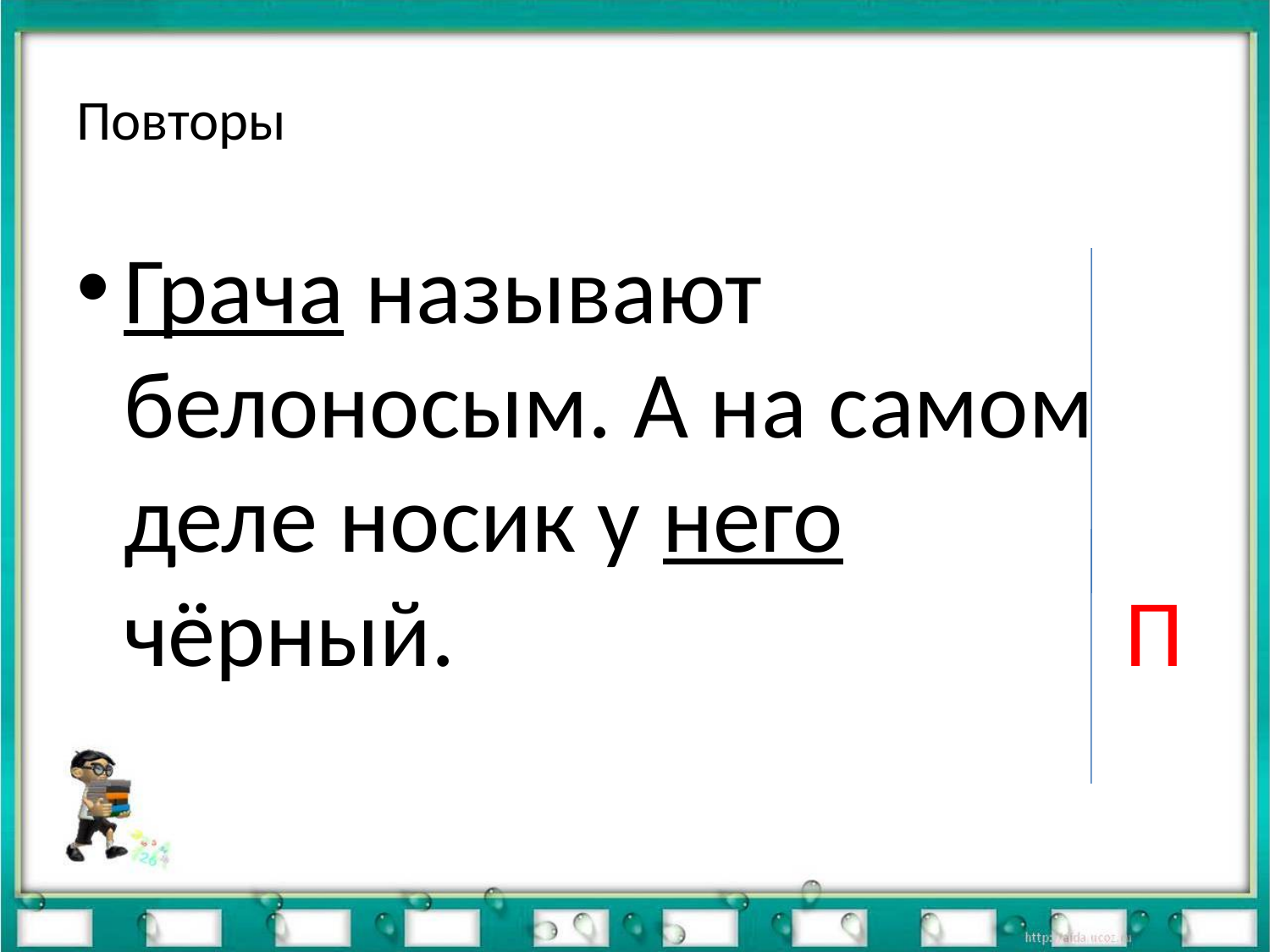

# Повторы
Грача называют белоносым. А на самом деле носик у него чёрный.                               П